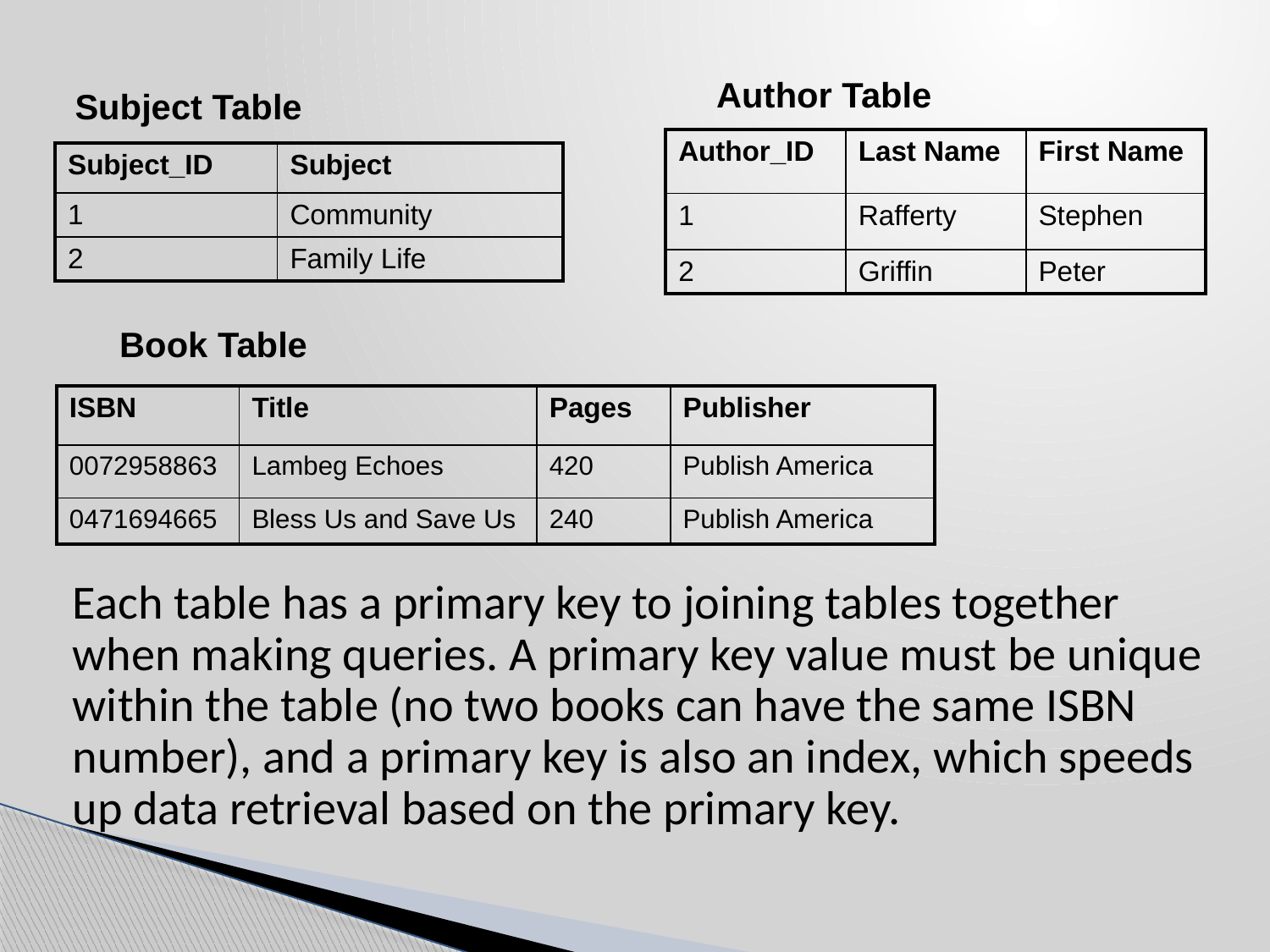

Author Table
Subject Table
| Author\_ID | Last Name | First Name |
| --- | --- | --- |
| 1 | Rafferty | Stephen |
| 2 | Griffin | Peter |
| Subject\_ID | Subject |
| --- | --- |
| 1 | Community |
| 2 | Family Life |
Book Table
| ISBN | Title | Pages | Publisher |
| --- | --- | --- | --- |
| 0072958863 | Lambeg Echoes | 420 | Publish America |
| 0471694665 | Bless Us and Save Us | 240 | Publish America |
Each table has a primary key to joining tables together when making queries. A primary key value must be unique within the table (no two books can have the same ISBN number), and a primary key is also an index, which speeds up data retrieval based on the primary key.